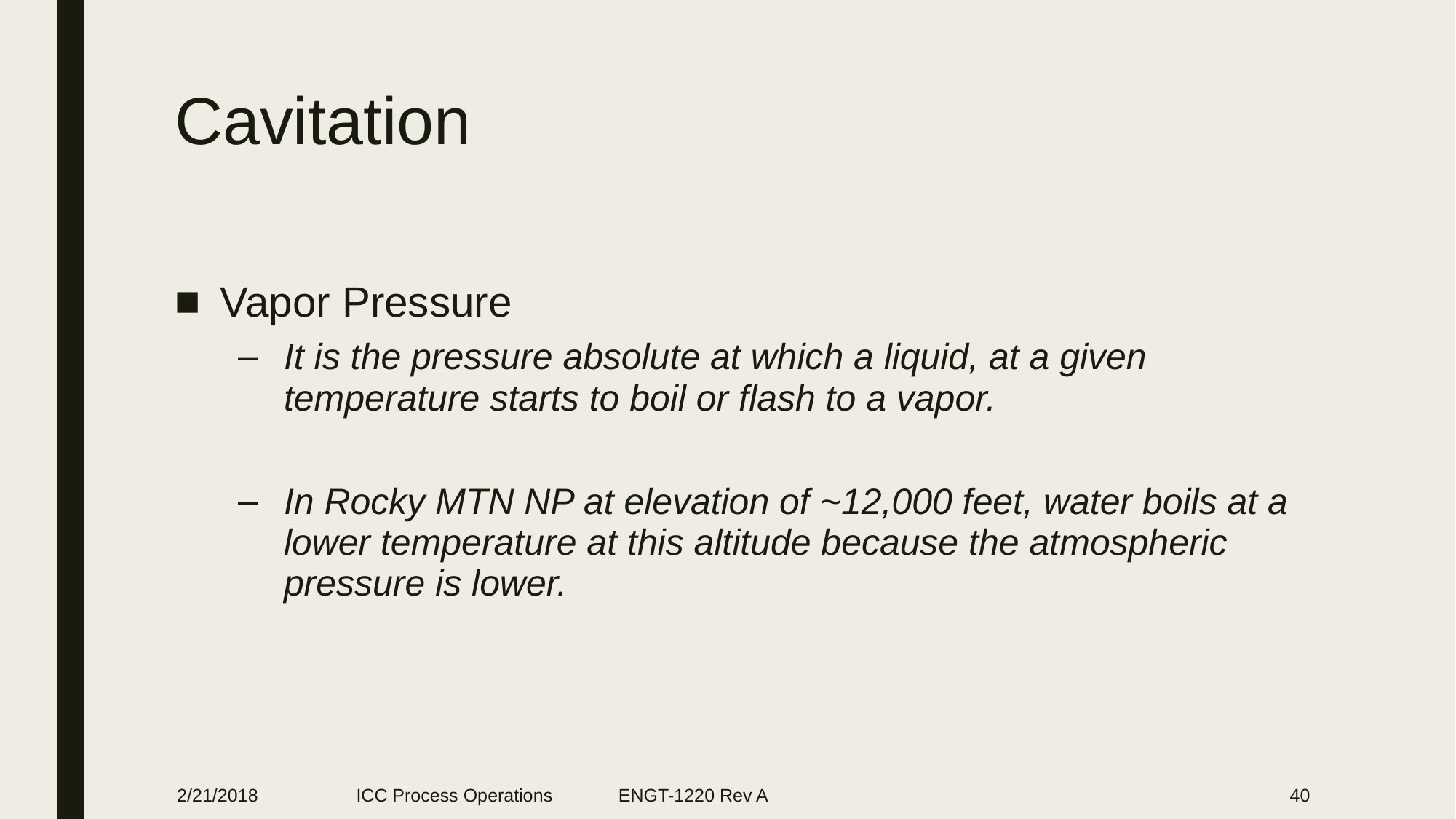

# Cavitation
Vapor Pressure
It is the pressure absolute at which a liquid, at a given temperature starts to boil or flash to a vapor.

In Rocky MTN NP at elevation of ~12,000 feet, water boils at a lower temperature at this altitude because the atmospheric pressure is lower.
2/21/2018
ICC Process Operations             ENGT-1220 Rev A
40